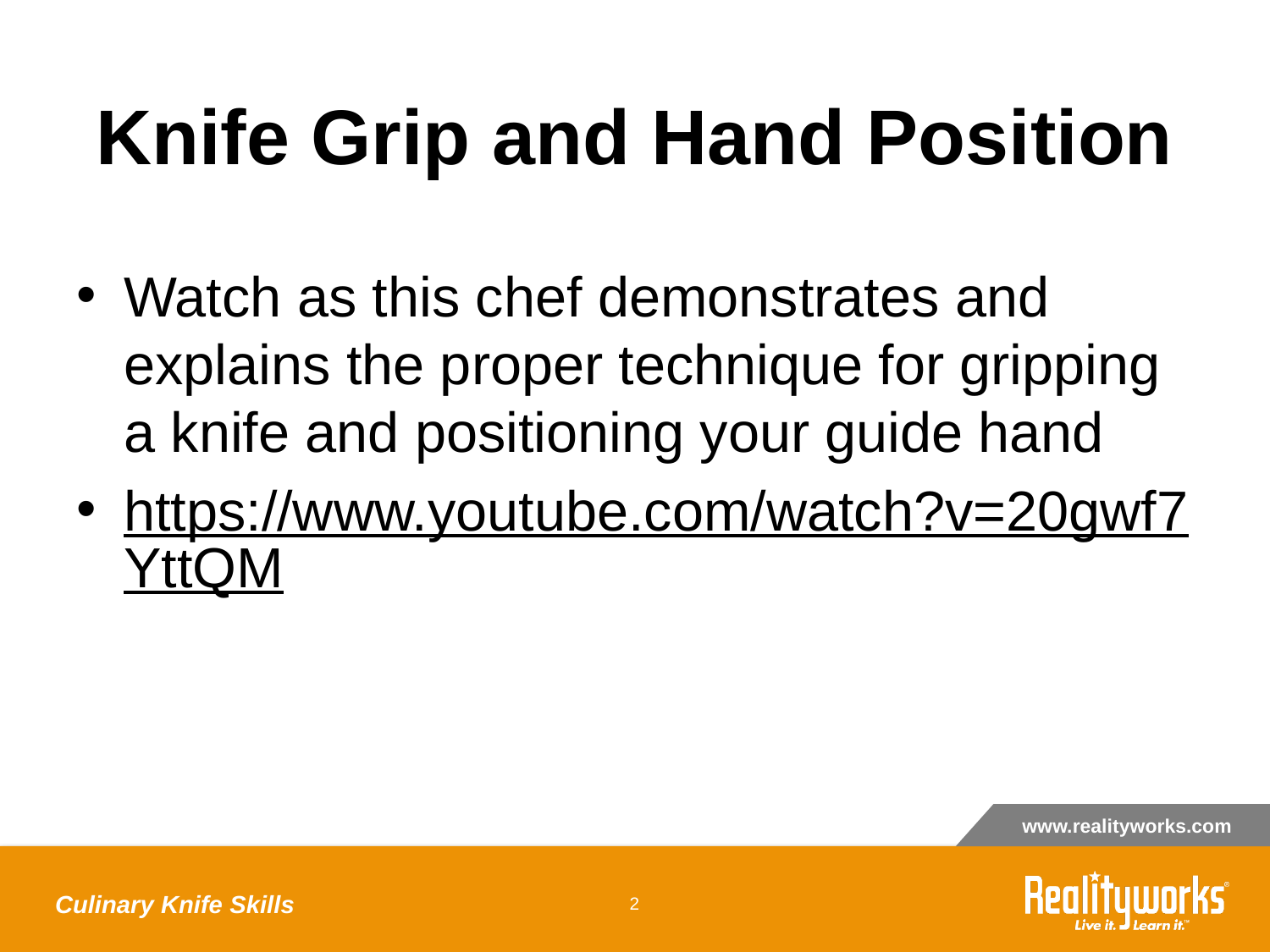

# Knife Grip and Hand Position
Watch as this chef demonstrates and explains the proper technique for gripping a knife and positioning your guide hand
https://www.youtube.com/watch?v=20gwf7YttQM
Culinary Knife Skills
2